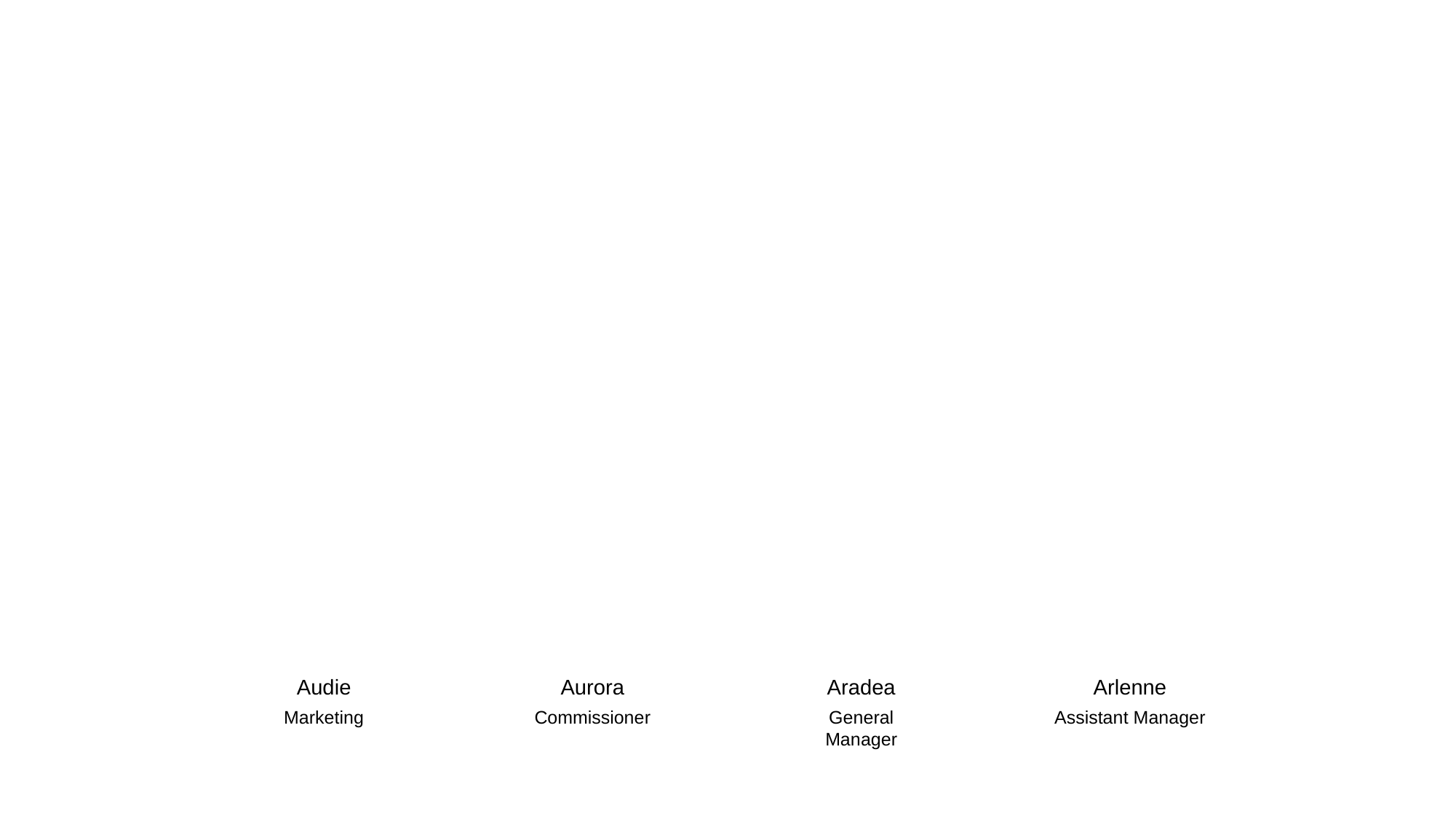

Audie
Aurora
Aradea
Arlenne
Assistant Manager
General Manager
Commissioner
Marketing